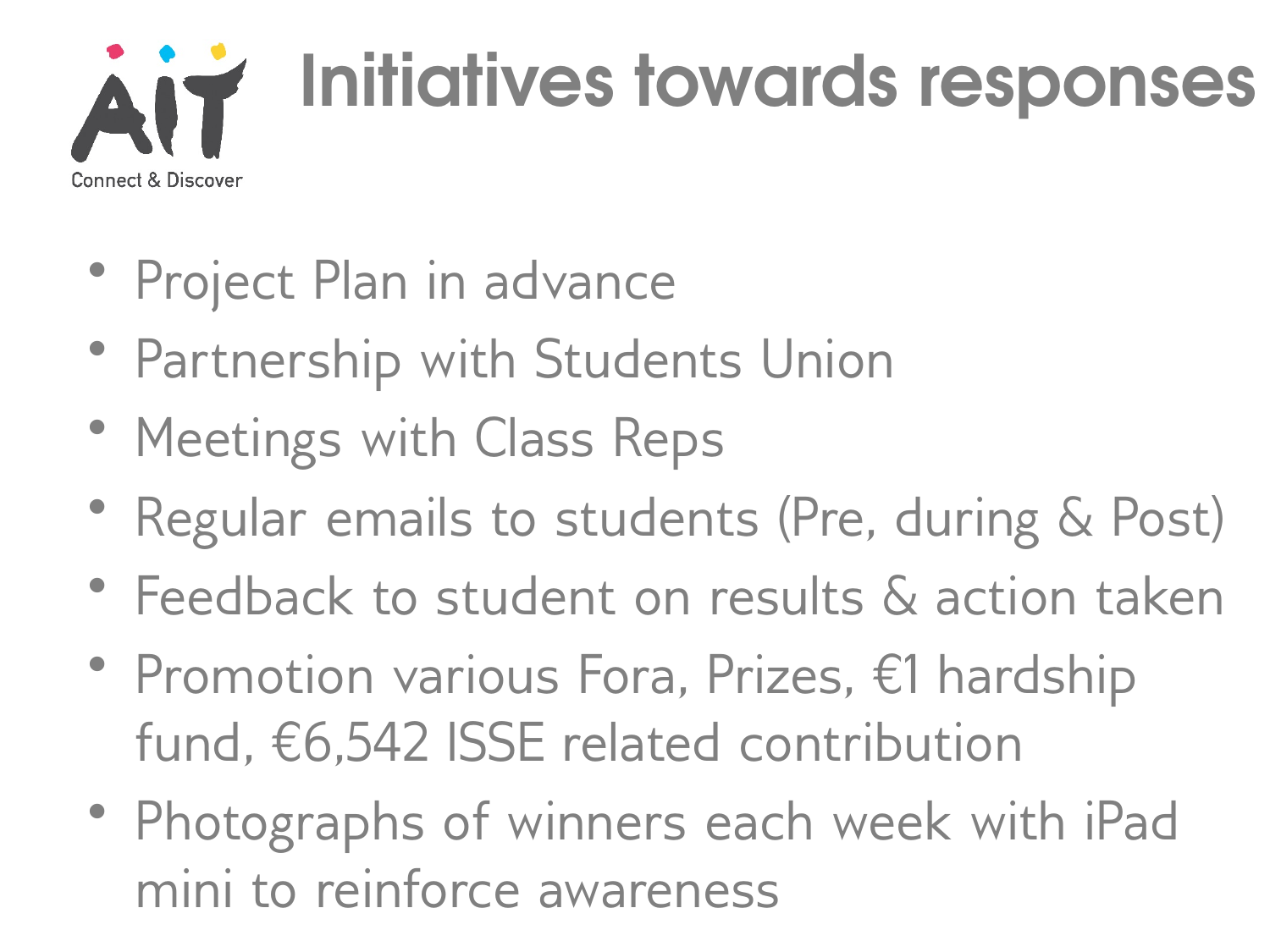

# Initiatives towards responses
Project Plan in advance
Partnership with Students Union
Meetings with Class Reps
Regular emails to students (Pre, during & Post)
Feedback to student on results & action taken
Promotion various Fora, Prizes, €1 hardship fund, €6,542 ISSE related contribution
Photographs of winners each week with iPad mini to reinforce awareness